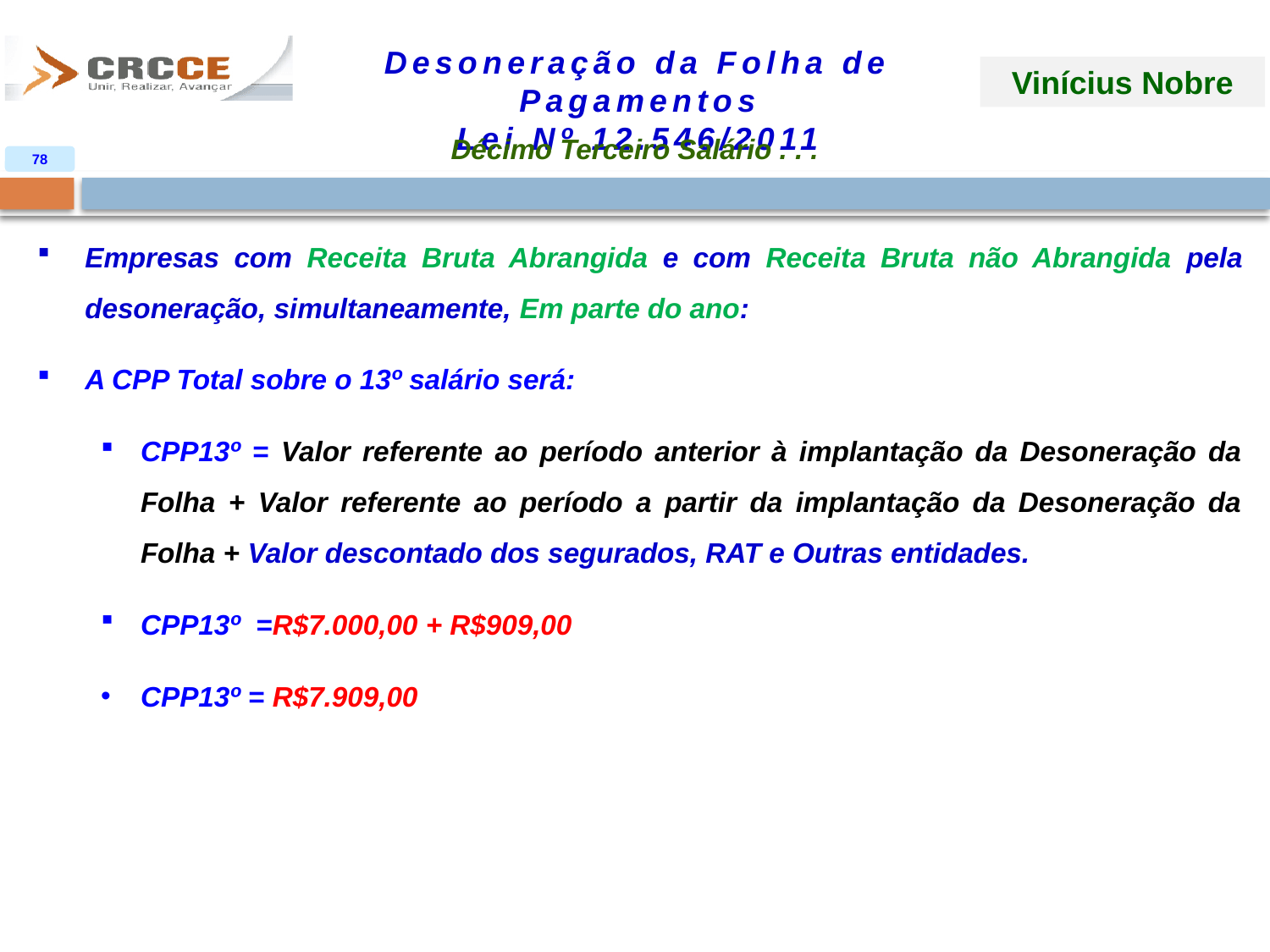

Décimo Terceiro Salário . . .
78
Empresas com Receita Bruta Abrangida e com Receita Bruta não Abrangida pela desoneração, simultaneamente, Em parte do ano:
A CPP Total sobre o 13º salário será:
CPP13º = Valor referente ao período anterior à implantação da Desoneração da Folha + Valor referente ao período a partir da implantação da Desoneração da Folha + Valor descontado dos segurados, RAT e Outras entidades.
CPP13º  =R$7.000,00 + R$909,00
CPP13º = R$7.909,00